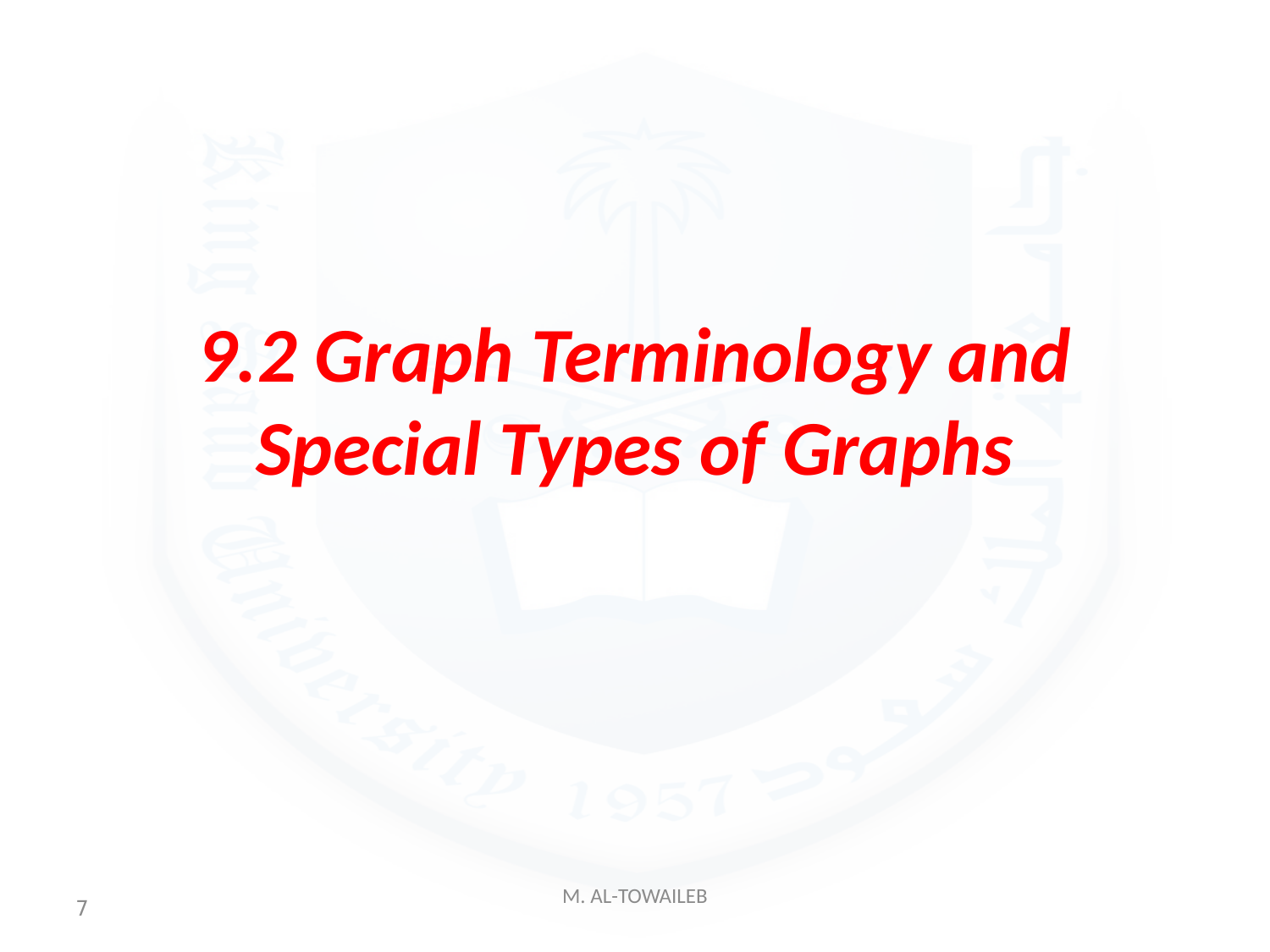

# 9.2 Graph Terminology and Special Types of Graphs
7
M. AL-TOWAILEB